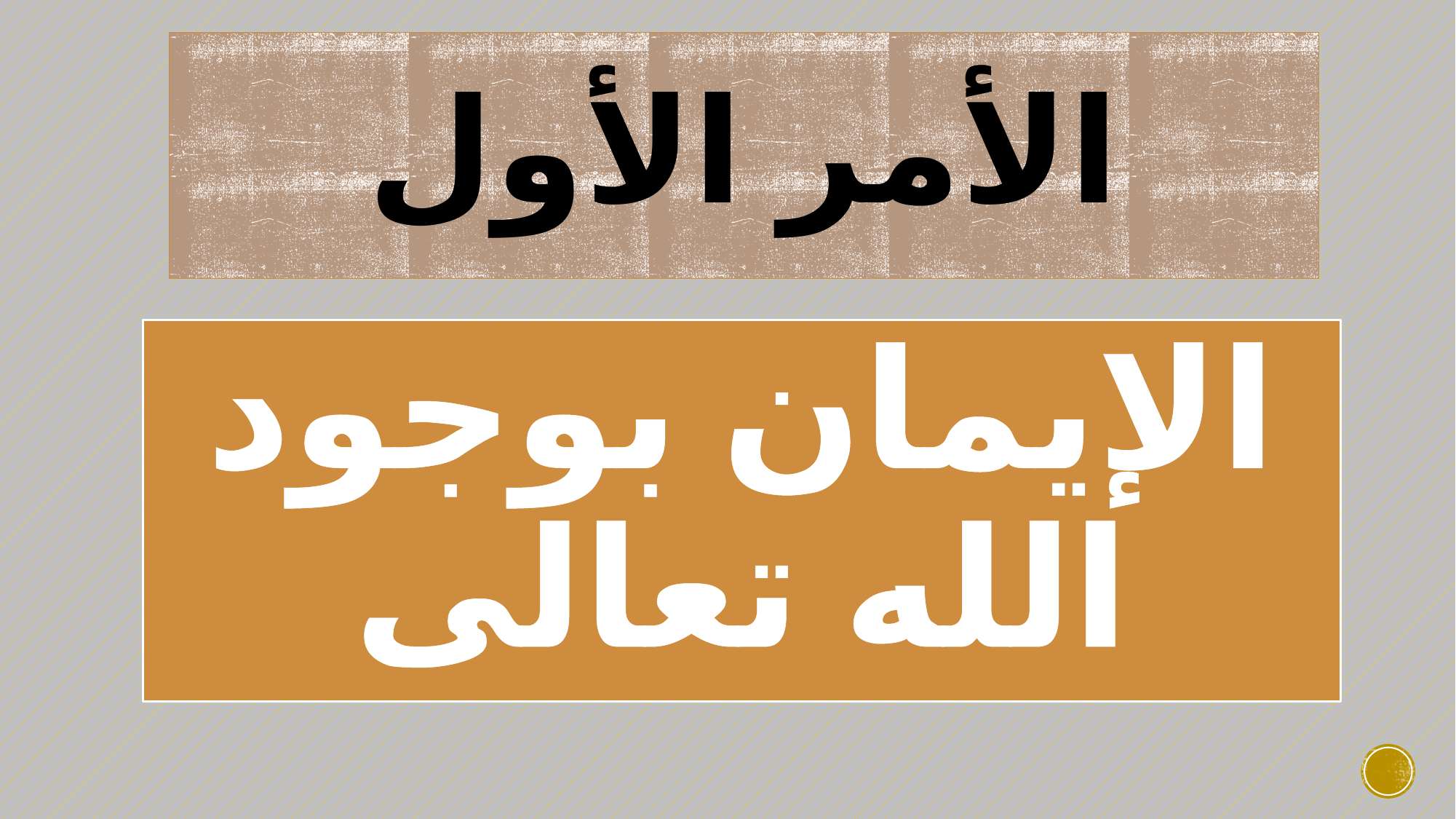

# الأمر الأول
الإيمان بوجود الله تعالى